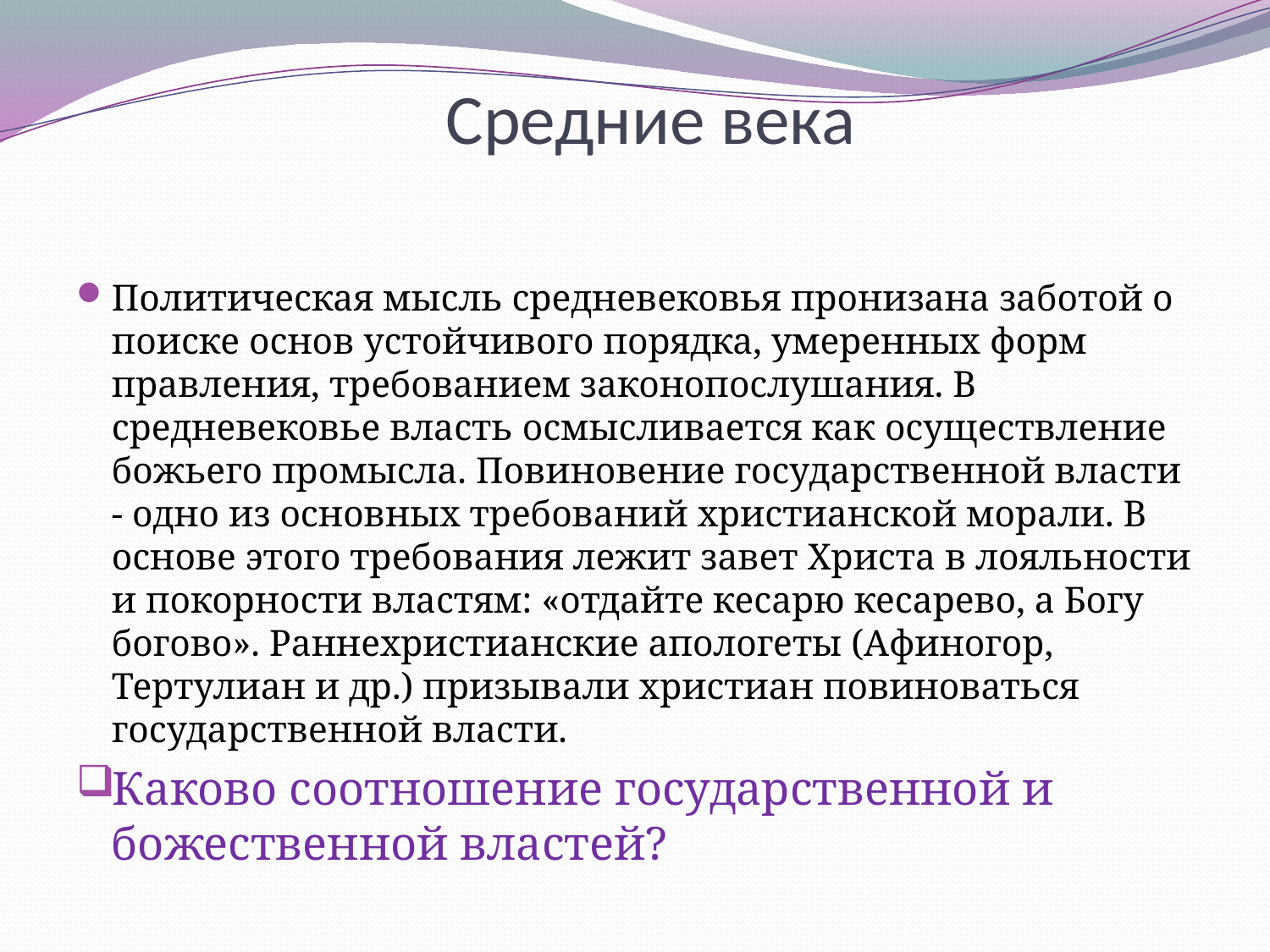

# Средние века
Политическая мысль средневековья пронизана заботой о поиске основ устойчивого порядка, умеренных форм правления, требованием законопослушания. В средневековье власть осмысливается как осуществление божьего промысла. Повиновение государственной власти - одно из основных требований христианской морали. В основе этого требования лежит завет Христа в лояльности и покорности властям: «отдайте кесарю кесарево, а Богу богово». Раннехристианские апологеты (Афиногор, Тертулиан и др.) призывали христиан повиноваться государственной власти.
Каково соотношение государственной и божественной властей?